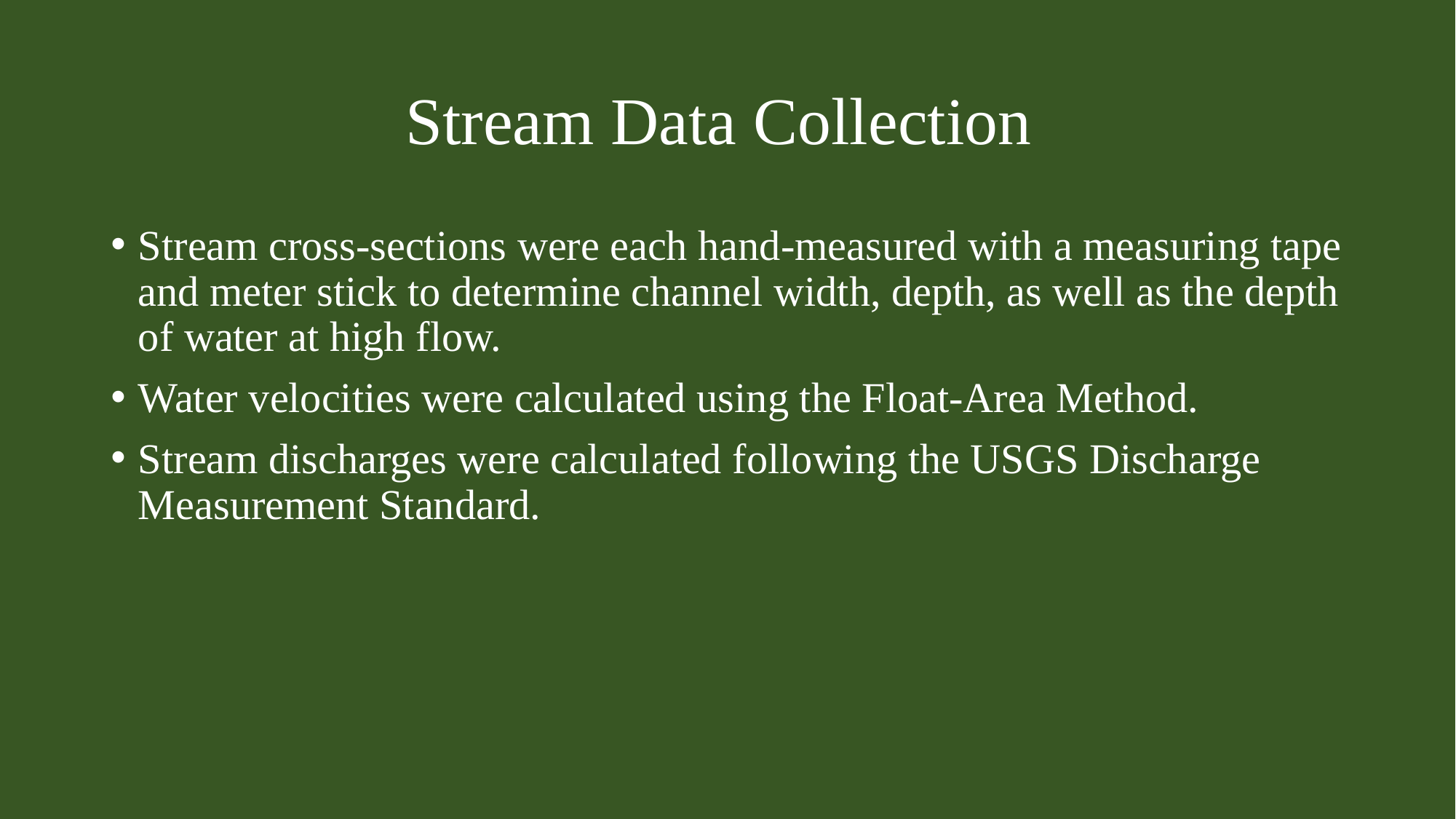

# Stream Data Collection
Stream cross-sections were each hand-measured with a measuring tape and meter stick to determine channel width, depth, as well as the depth of water at high flow.
Water velocities were calculated using the Float-Area Method.
Stream discharges were calculated following the USGS Discharge Measurement Standard.